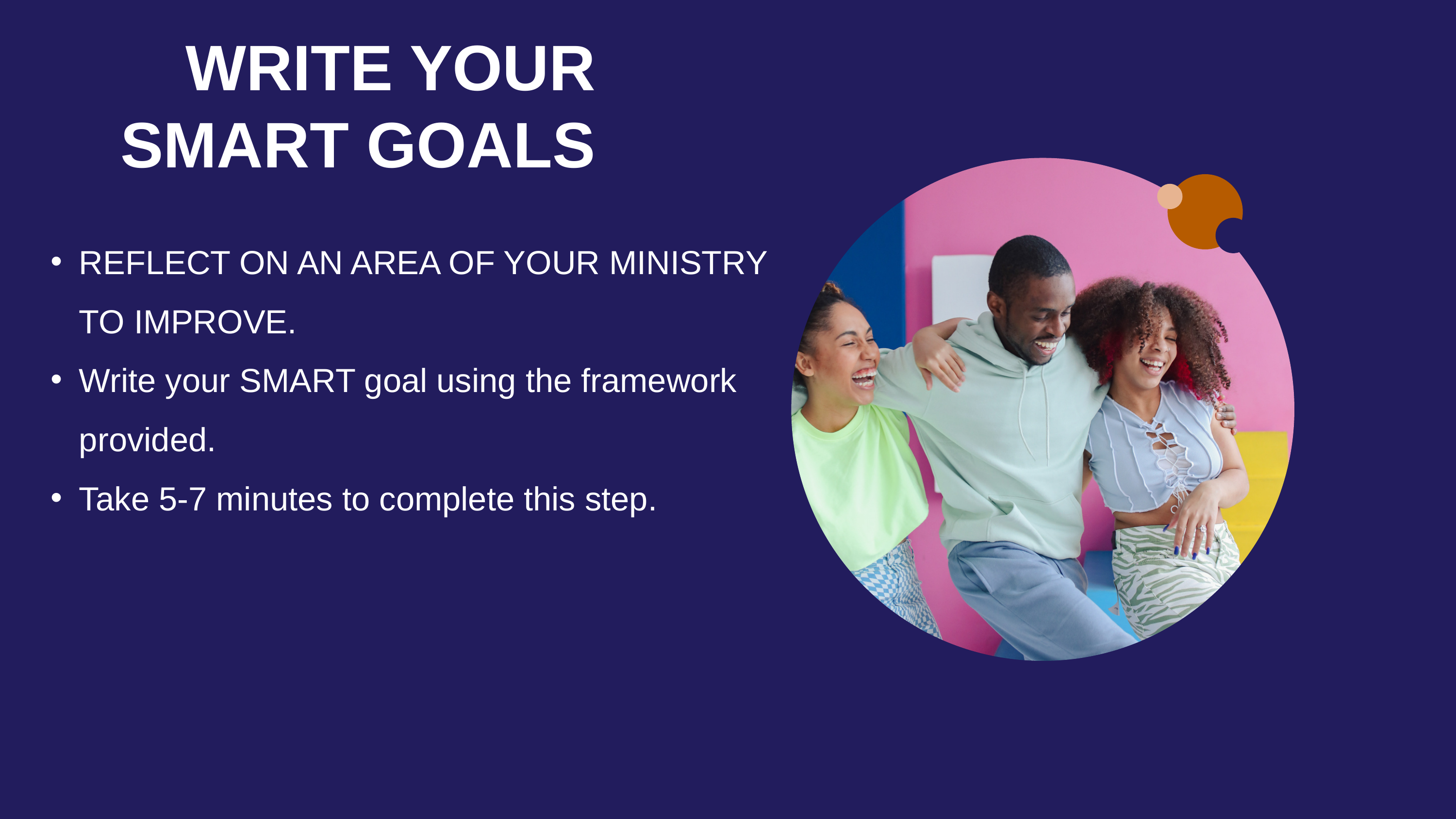

WRITE YOUR SMART GOALS

REFLECT ON AN AREA OF YOUR MINISTRY TO IMPROVE.
Write your SMART goal using the framework provided.
Take 5-7 minutes to complete this step.